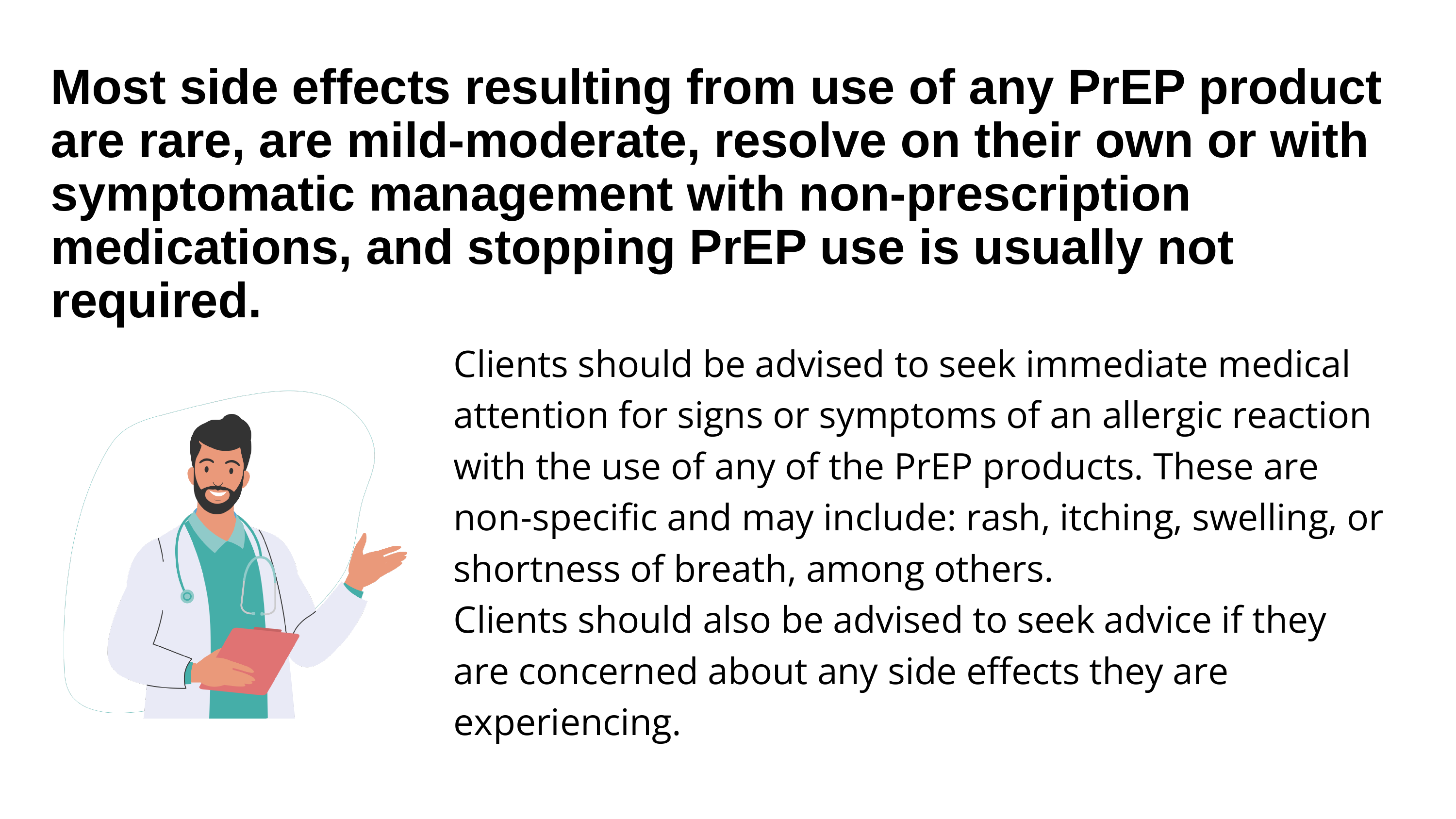

Most side effects resulting from use of any PrEP product are rare, are mild-moderate, resolve on their own or with symptomatic management with non-prescription medications, and stopping PrEP use is usually not required.
Clients should be advised to seek immediate medical attention for signs or symptoms of an allergic reaction with the use of any of the PrEP products. These are non-specific and may include: rash, itching, swelling, or shortness of breath, among others.
Clients should also be advised to seek advice if they are concerned about any side effects they are experiencing.